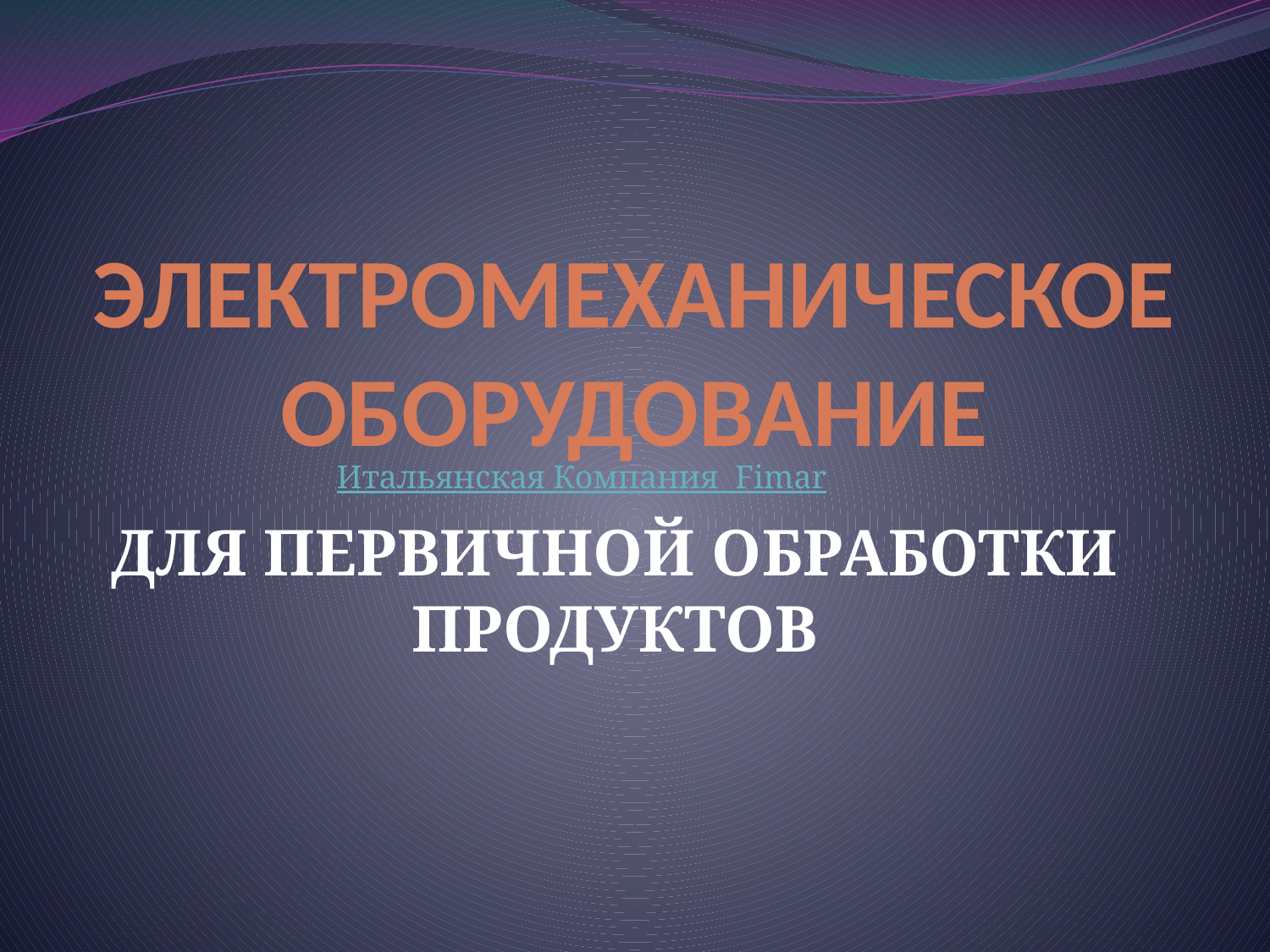

# ЭЛЕКТРОМЕХАНИЧЕСКОЕ ОБОРУДОВАНИЕ
   Итальянская Компания  Fimar
ДЛЯ ПЕРВИЧНОЙ ОБРАБОТКИ ПРОДУКТОВ